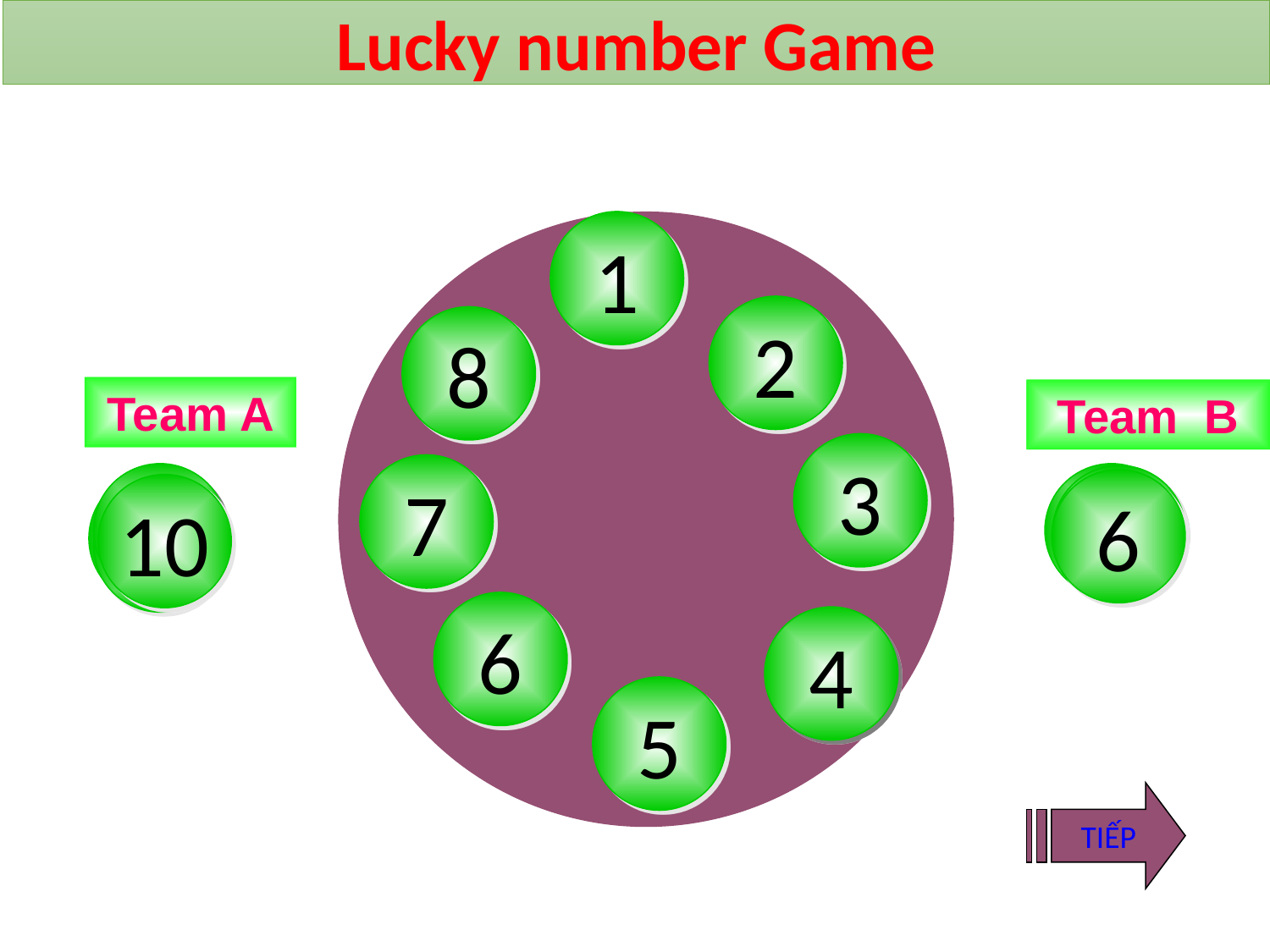

Lucky number Game
1

2
8
Team A
Team  B
3
7
8
2
8
10
4
6
4
2
10
6
6
4
5
TIẾP